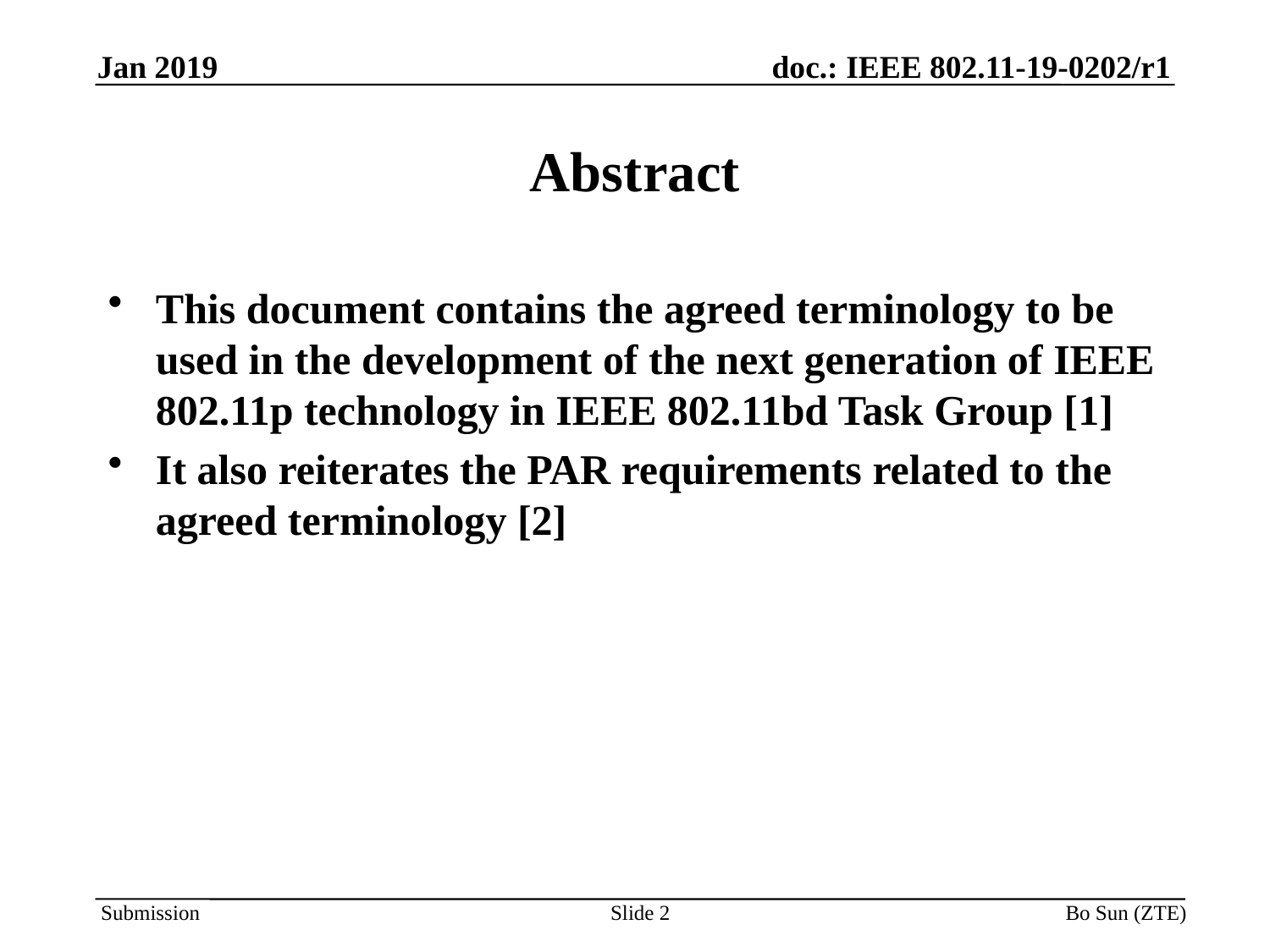

# Abstract
This document contains the agreed terminology to be used in the development of the next generation of IEEE 802.11p technology in IEEE 802.11bd Task Group [1]
It also reiterates the PAR requirements related to the agreed terminology [2]

Slide 2
Bo Sun (ZTE)